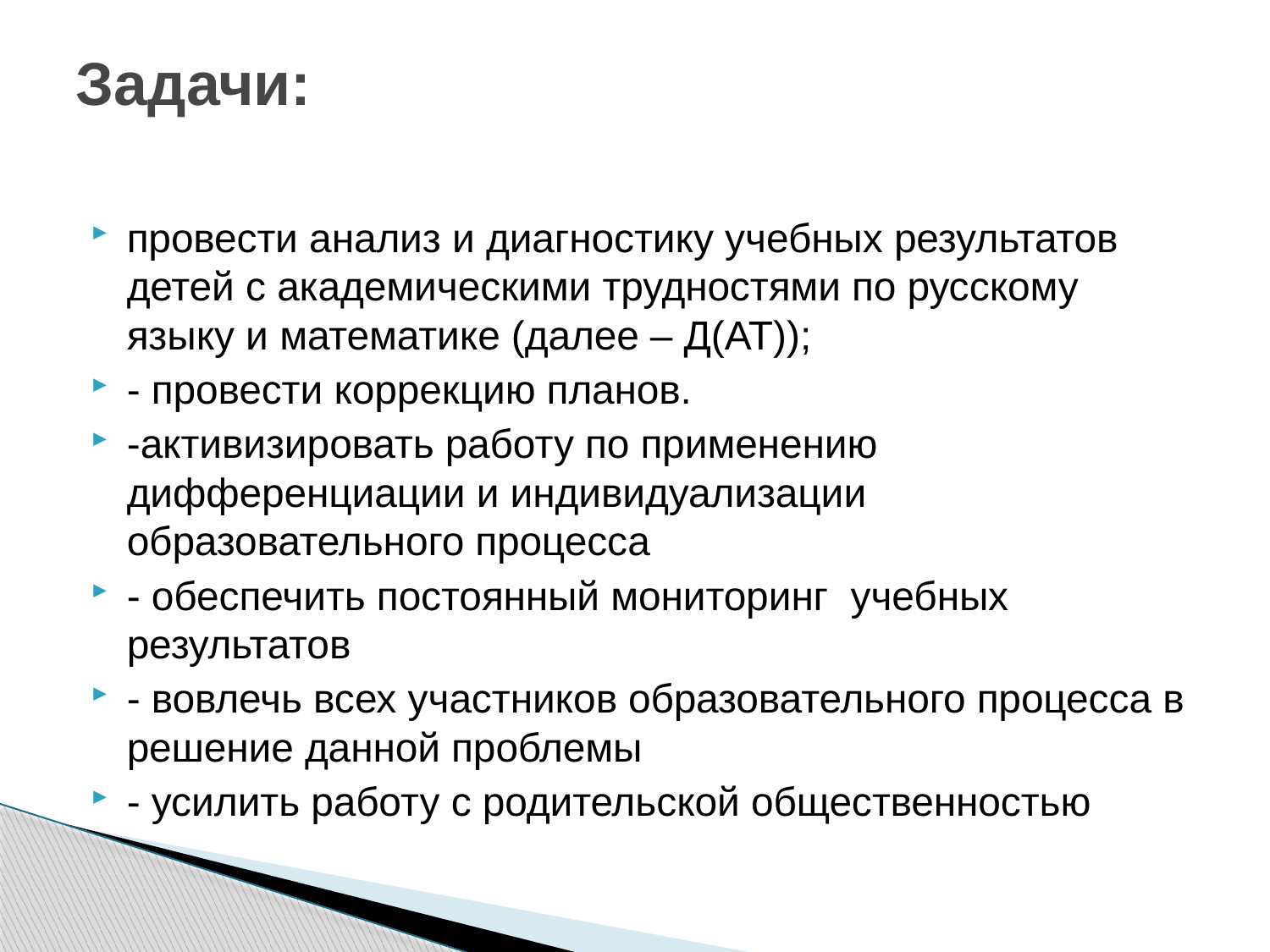

# Задачи:
провести анализ и диагностику учебных результатов детей с академическими трудностями по русскому языку и математике (далее – Д(АТ));
- провести коррекцию планов.
-активизировать работу по применению дифференциации и индивидуализации образовательного процесса
- обеспечить постоянный мониторинг  учебных результатов
- вовлечь всех участников образовательного процесса в решение данной проблемы
- усилить работу с родительской общественностью